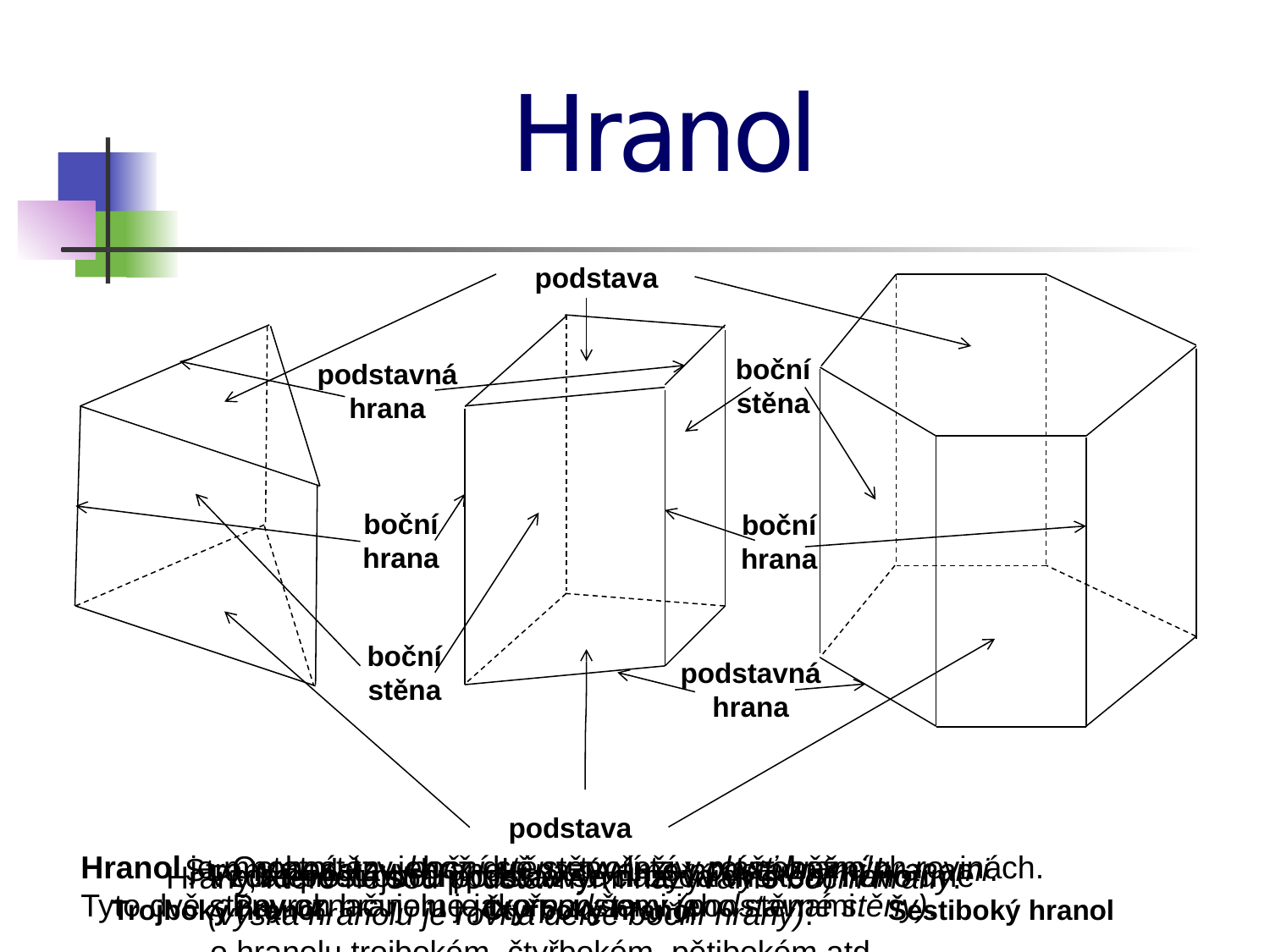

Hranol
podstava
boční stěna
podstavná hrana
boční hrana
boční hrana
boční stěna
podstavná hrana
podstava
Ostatní, tzv. boční stěny tvoří tzv. plášť hranolu.
Povrch hranolu je tvořen všemi jeho stěnami.
Hranol je mnohostěn, jehož dvě stěny leží v rovnoběžných rovinách.
Tyto dvě stěny označujeme jako podstavy (podstavné stěny).
Strany podstavy hranolu nazýváme podstavnými hranami.
Vzdálenost obou podstav se nazývá výškou hranolu (výška hranolu je rovna délce boční hrany).
Podle počtu stran podstavy (či bočních stěn) hovoříme
o hranolu trojbokém, čtyřbokém, pětibokém atd.
Hrany, které nejsou podstavnými nazýváme boční hrany.
Trojboký hranol
Čtyřboký hranol
Šestiboký hranol